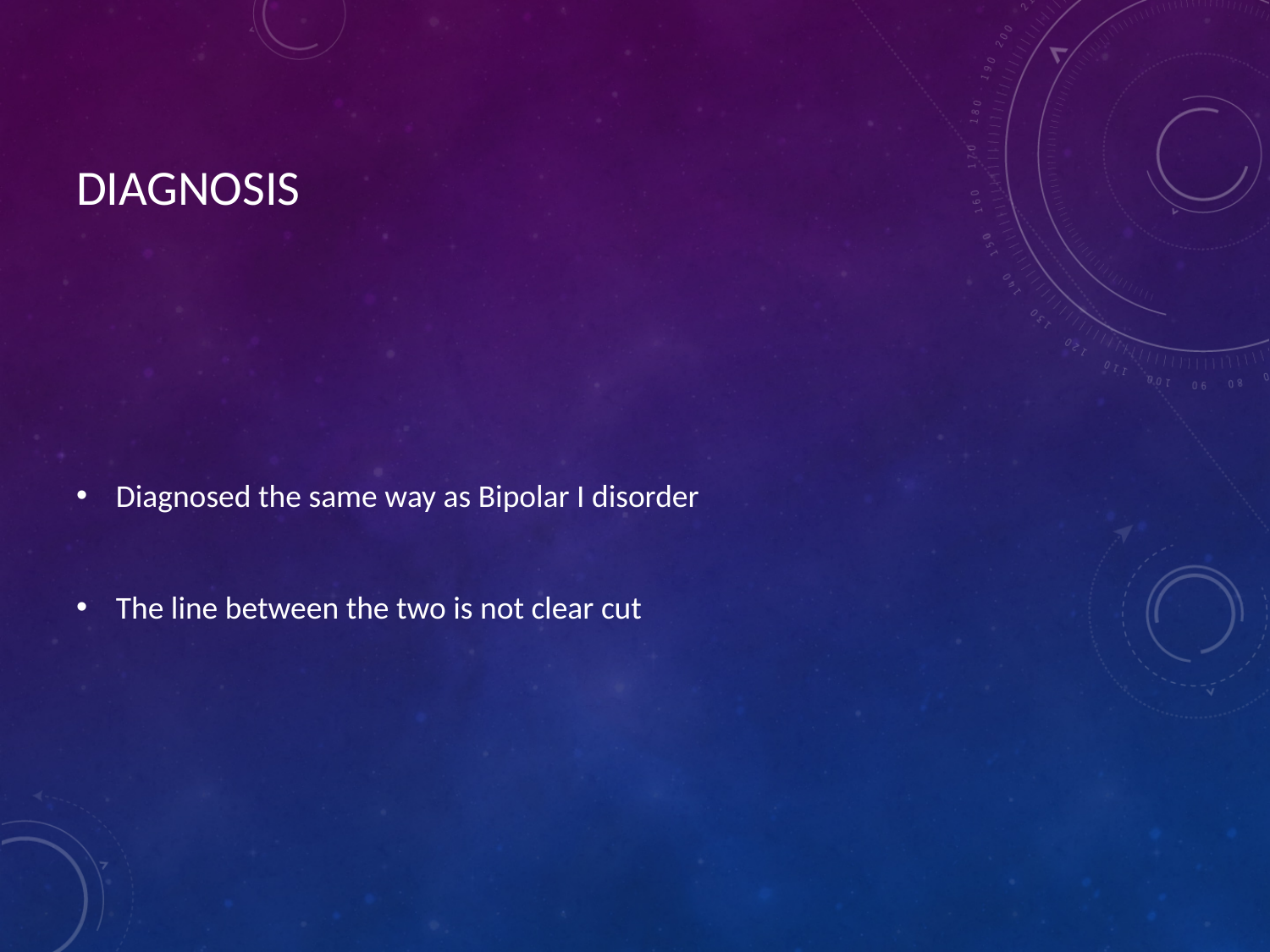

# Diagnosis
Diagnosed the same way as Bipolar I disorder

The line between the two is not clear cut